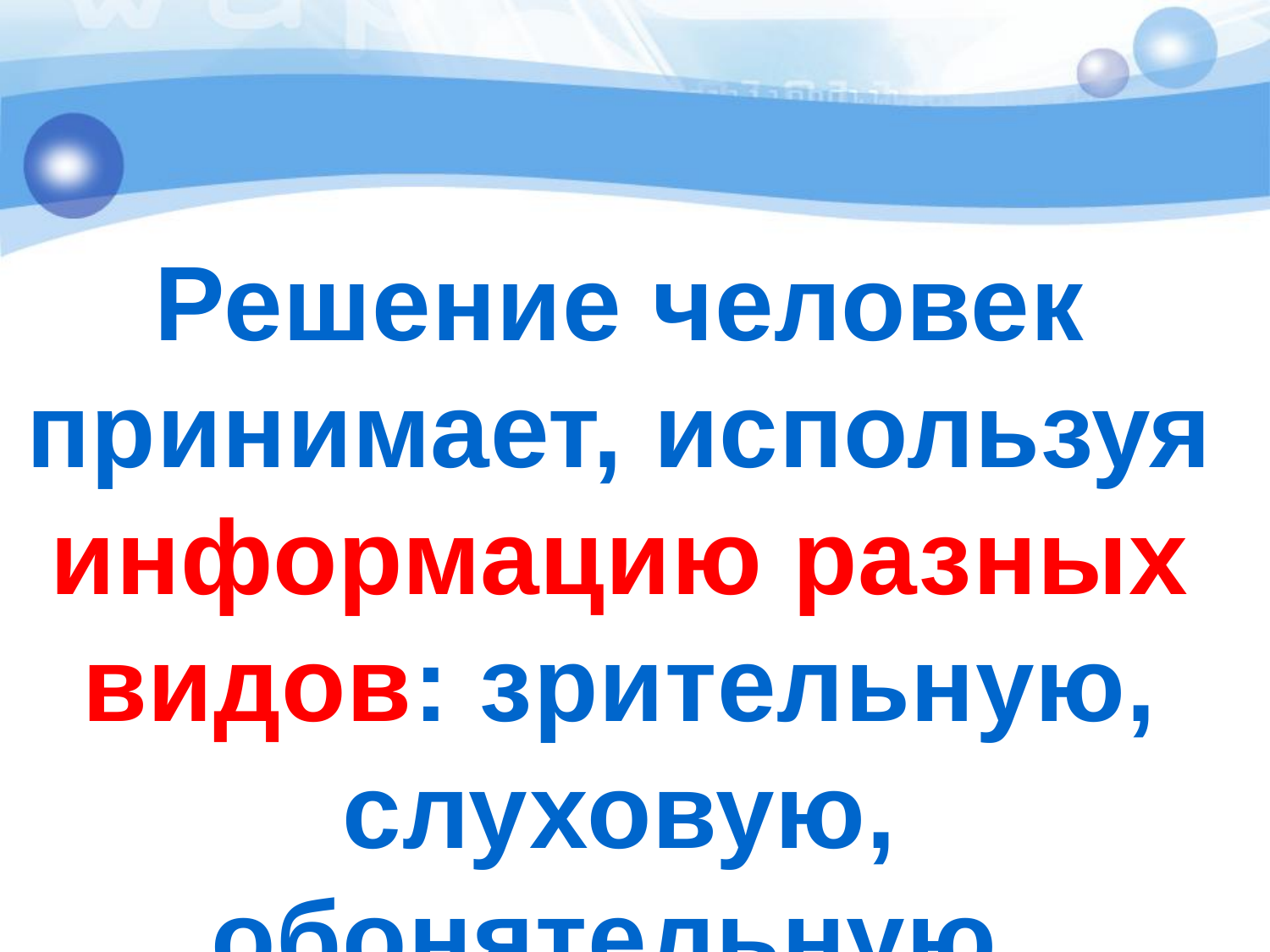

Решение человек принимает, используя информацию разных видов: зрительную, слуховую, обонятельную, вкусовую и осязательную.